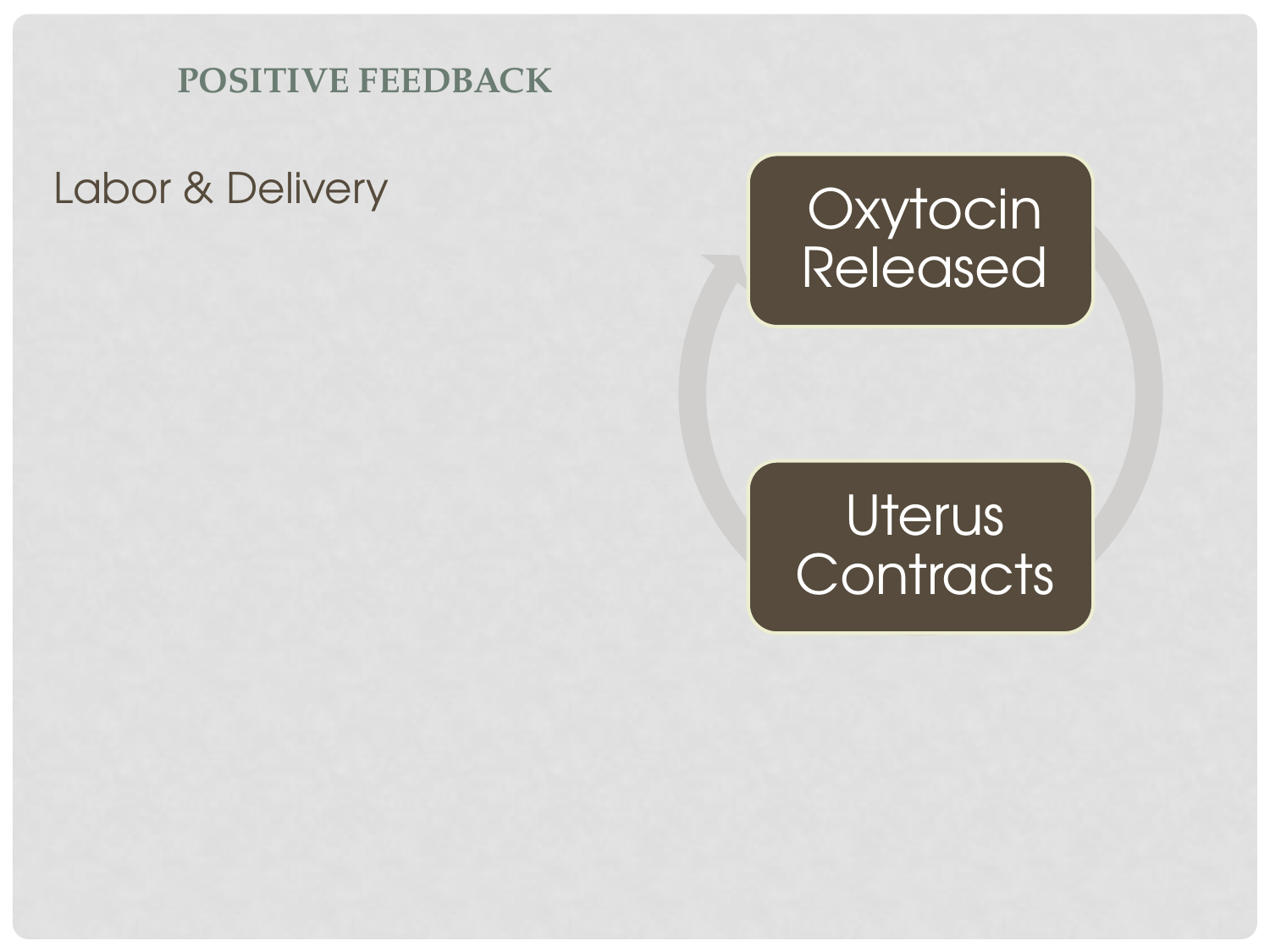

Positive Feedback
Oxytocin Released
Uterus Contracts
Labor & Delivery